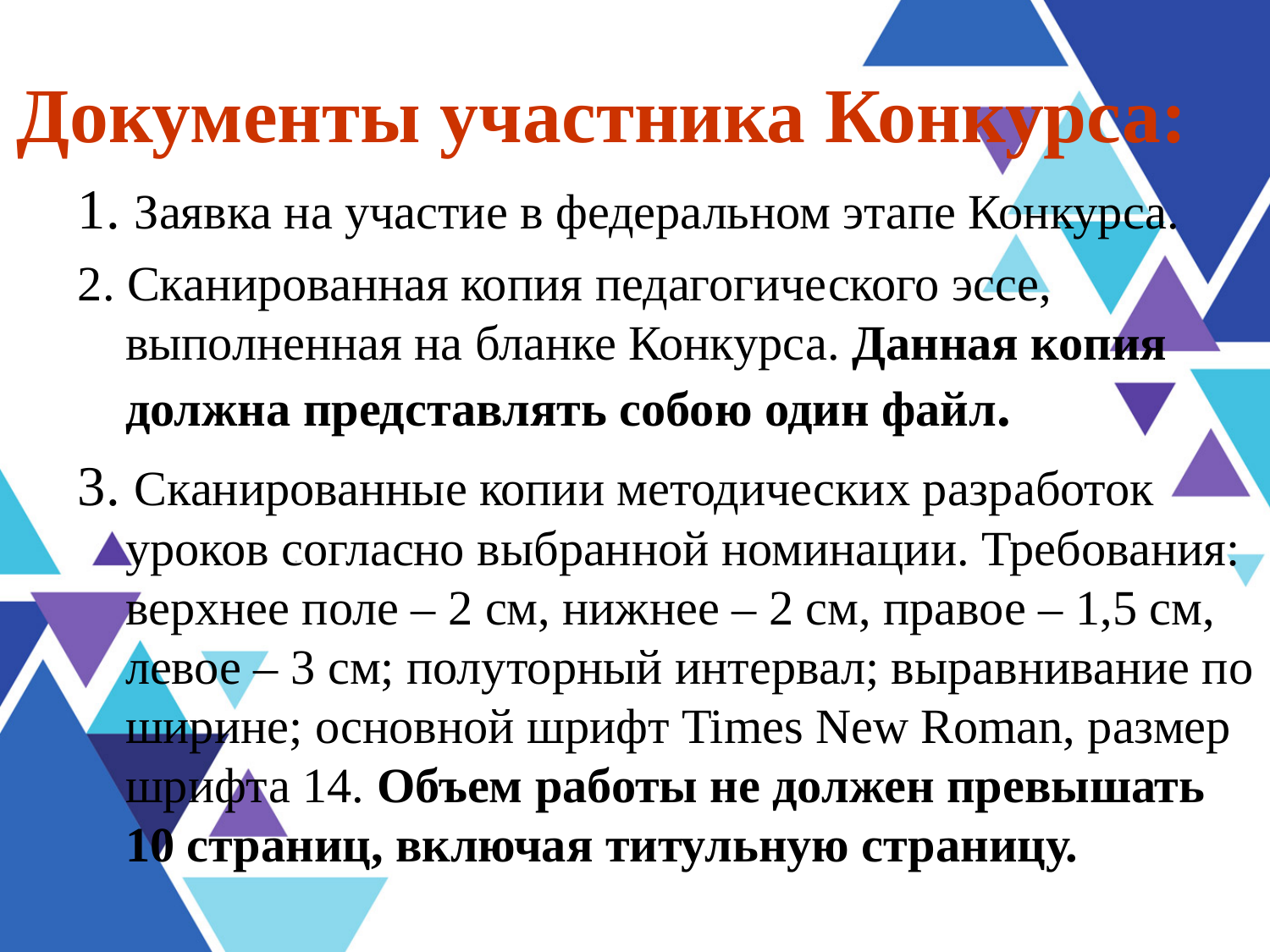

Документы участника Конкурса:
1. Заявка на участие в федеральном этапе Конкурса.
2. Сканированная копия педагогического эссе, выполненная на бланке Конкурса. Данная копия должна представлять собою один файл.
3. Сканированные копии методических разработок уроков согласно выбранной номинации. Требования: верхнее поле – 2 см, нижнее – 2 см, правое – 1,5 см, левое – 3 см; полуторный интервал; выравнивание по ширине; основной шрифт Times New Roman, размер шрифта 14. Объем работы не должен превышать 10 страниц, включая титульную страницу.